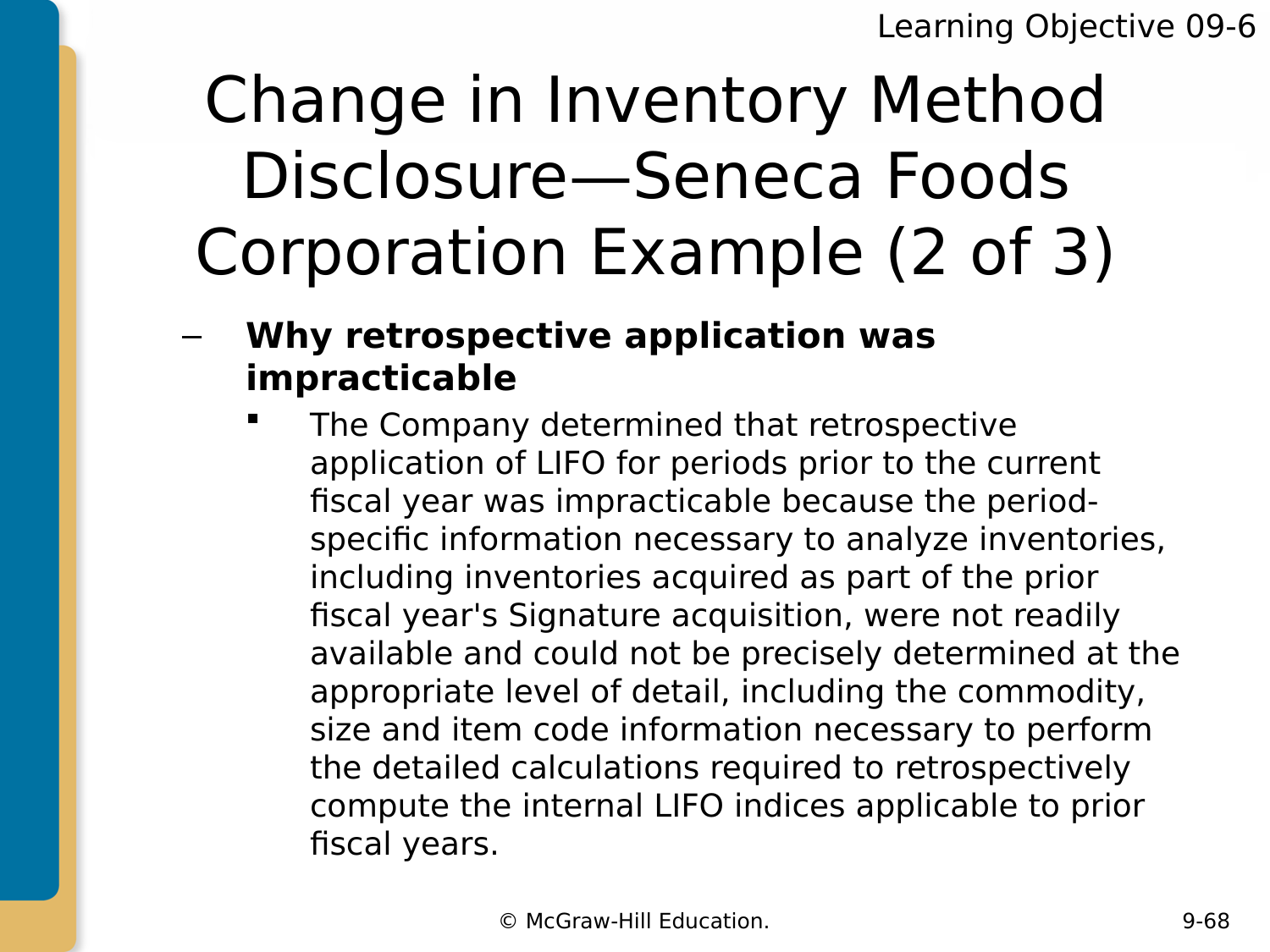

Learning Objective 09-6
# Change in Inventory Method Disclosure—Seneca Foods Corporation Example (2 of 3)
Why retrospective application was impracticable
The Company determined that retrospective application of LIFO for periods prior to the current fiscal year was impracticable because the period-specific information necessary to analyze inventories, including inventories acquired as part of the prior fiscal year's Signature acquisition, were not readily available and could not be precisely determined at the appropriate level of detail, including the commodity, size and item code information necessary to perform the detailed calculations required to retrospectively compute the internal LIFO indices applicable to prior fiscal years.